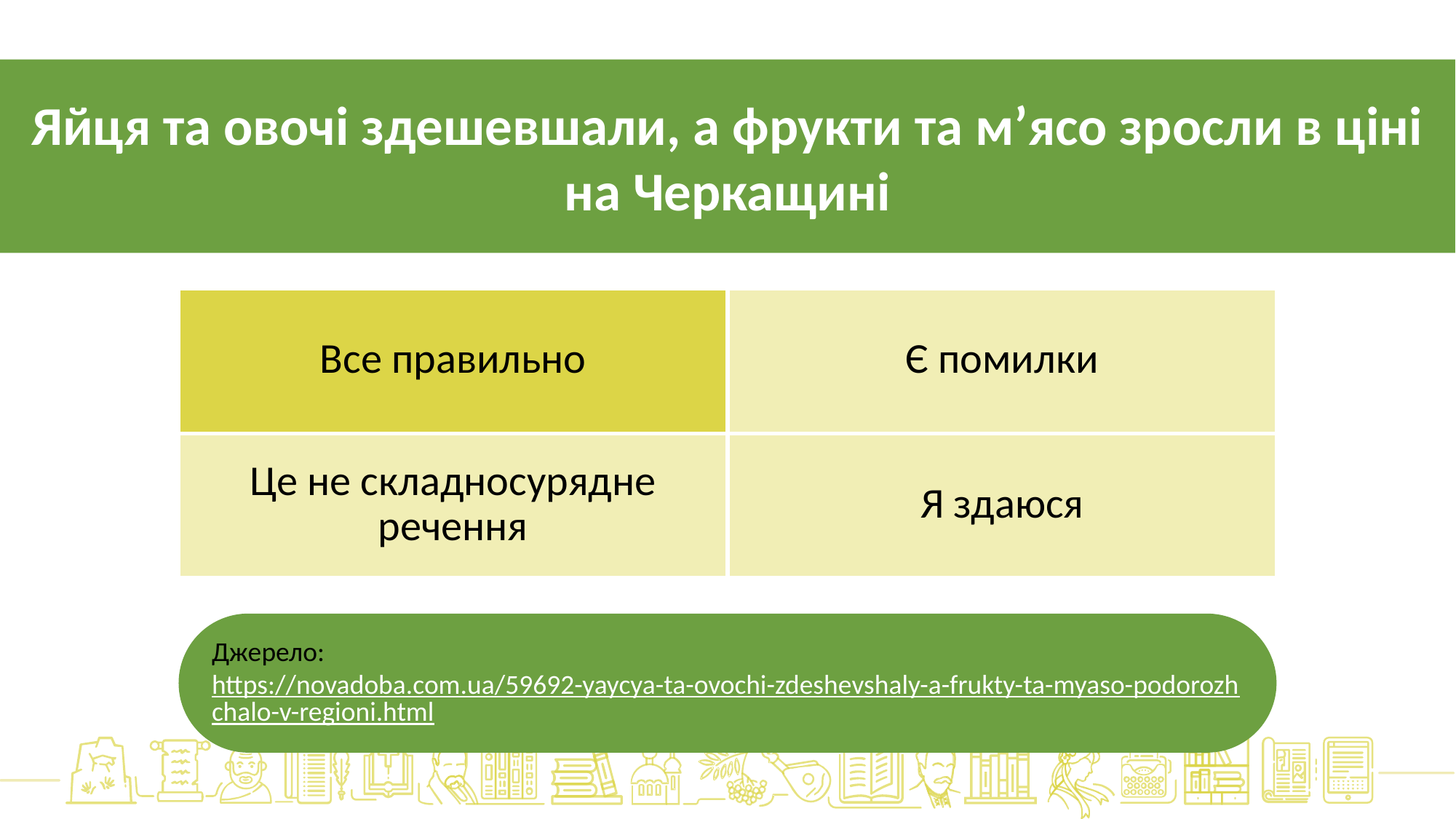

Яйця та овочі здешевшали, а фрукти та м’ясо зросли в ціні на Черкащині
| Все правильно | Є помилки |
| --- | --- |
| Це не складносурядне речення | Я здаюся |
Джерело: https://novadoba.com.ua/59692-yaycya-ta-ovochi-zdeshevshaly-a-frukty-ta-myaso-podorozhchalo-v-regioni.html